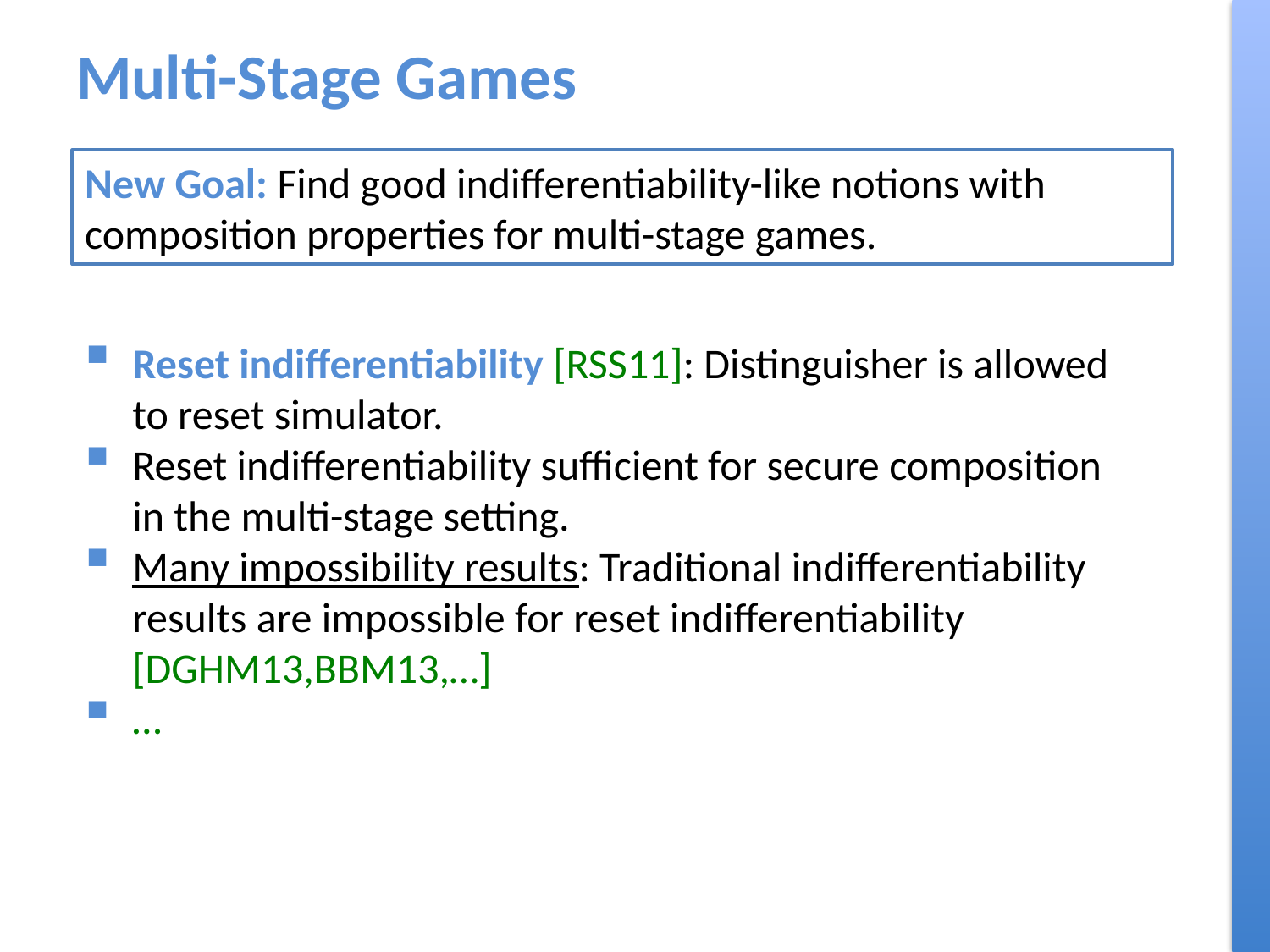

# Multi-Stage Games
New Goal: Find good indifferentiability-like notions with composition properties for multi-stage games.
Reset indifferentiability [RSS11]: Distinguisher is allowed to reset simulator.
Reset indifferentiability sufficient for secure composition in the multi-stage setting.
Many impossibility results: Traditional indifferentiability results are impossible for reset indifferentiability [DGHM13,BBM13,…]
…